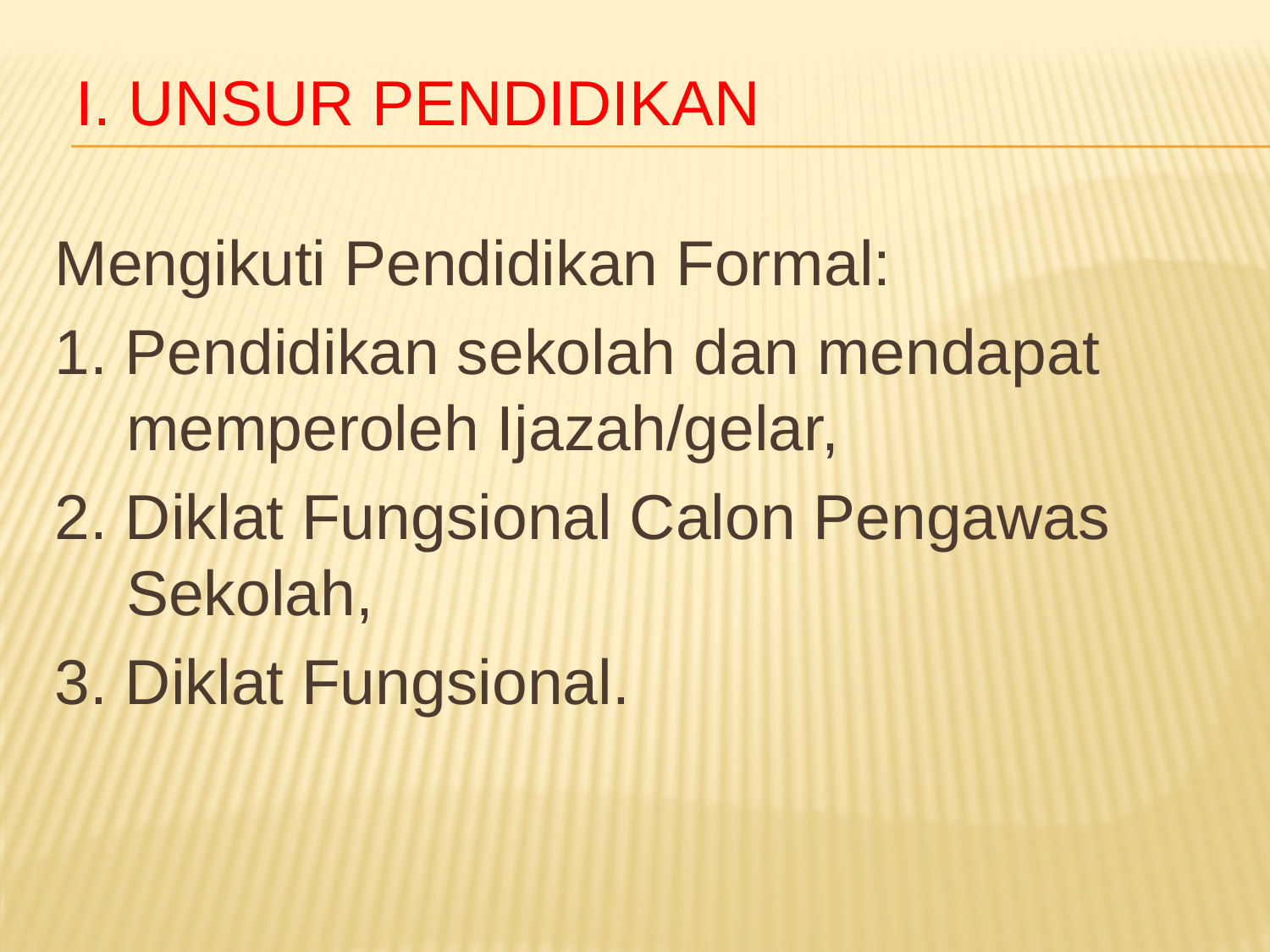

# I. UNSUR PENDIDIKAN
Mengikuti Pendidikan Formal:
1. Pendidikan sekolah dan mendapat memperoleh Ijazah/gelar,
2. Diklat Fungsional Calon Pengawas Sekolah,
3. Diklat Fungsional.